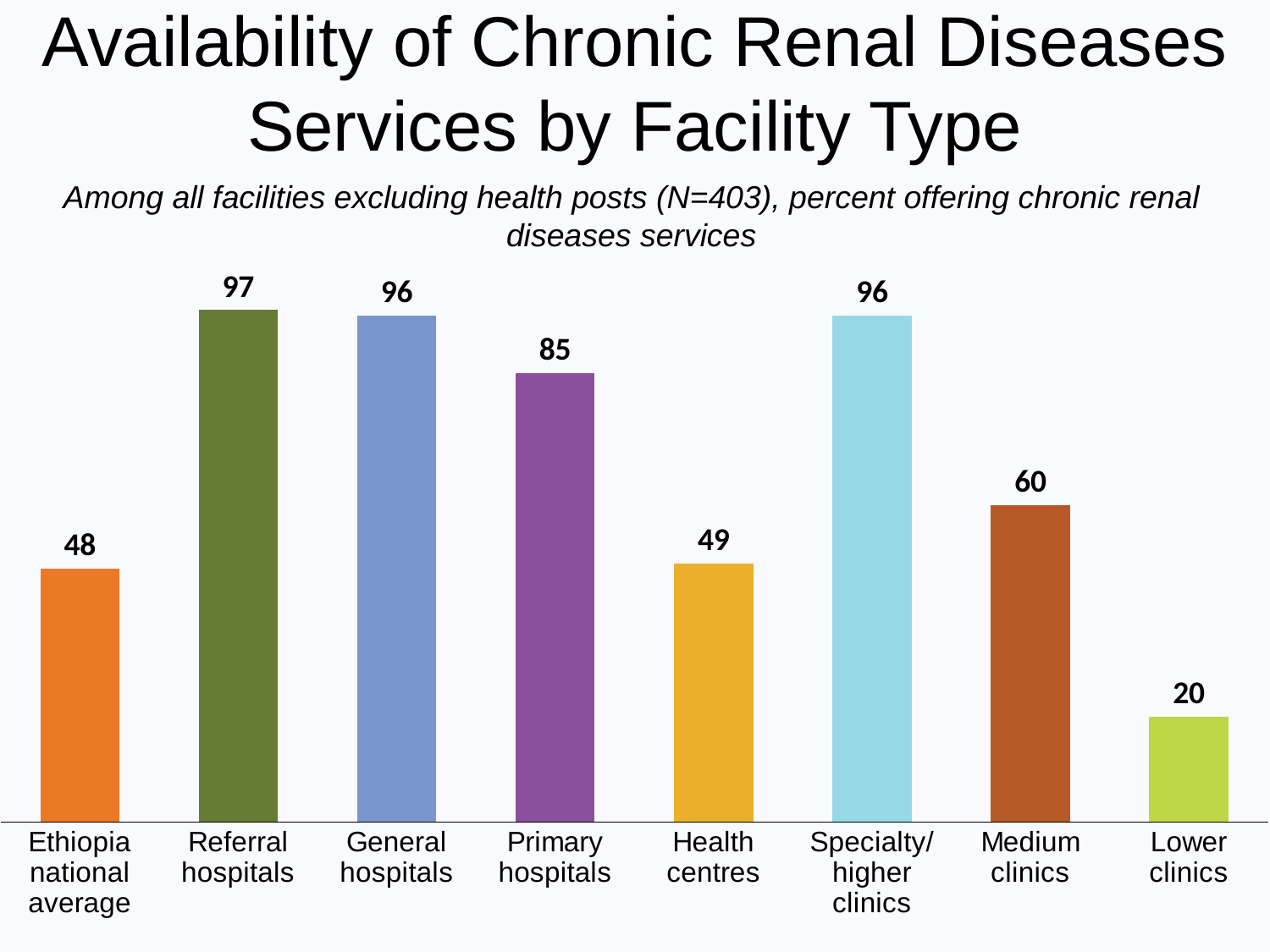

Availability of Chronic Renal Diseases Services by Facility Type
Among all facilities excluding health posts (N=403), percent offering chronic renal diseases services

### Chart

| Category | CRD |
|---|---|
| Ethiopia national average | 48.0 |
| Referral hospitals | 97.0 |
| General hospitals | 96.0 |
| Primary hospitals | 85.0 |
| Health centres | 49.0 |
| Specialty/ higher clinics | 96.0 |
| Medium clinics | 60.0 |
| Lower clinics | 20.0 |